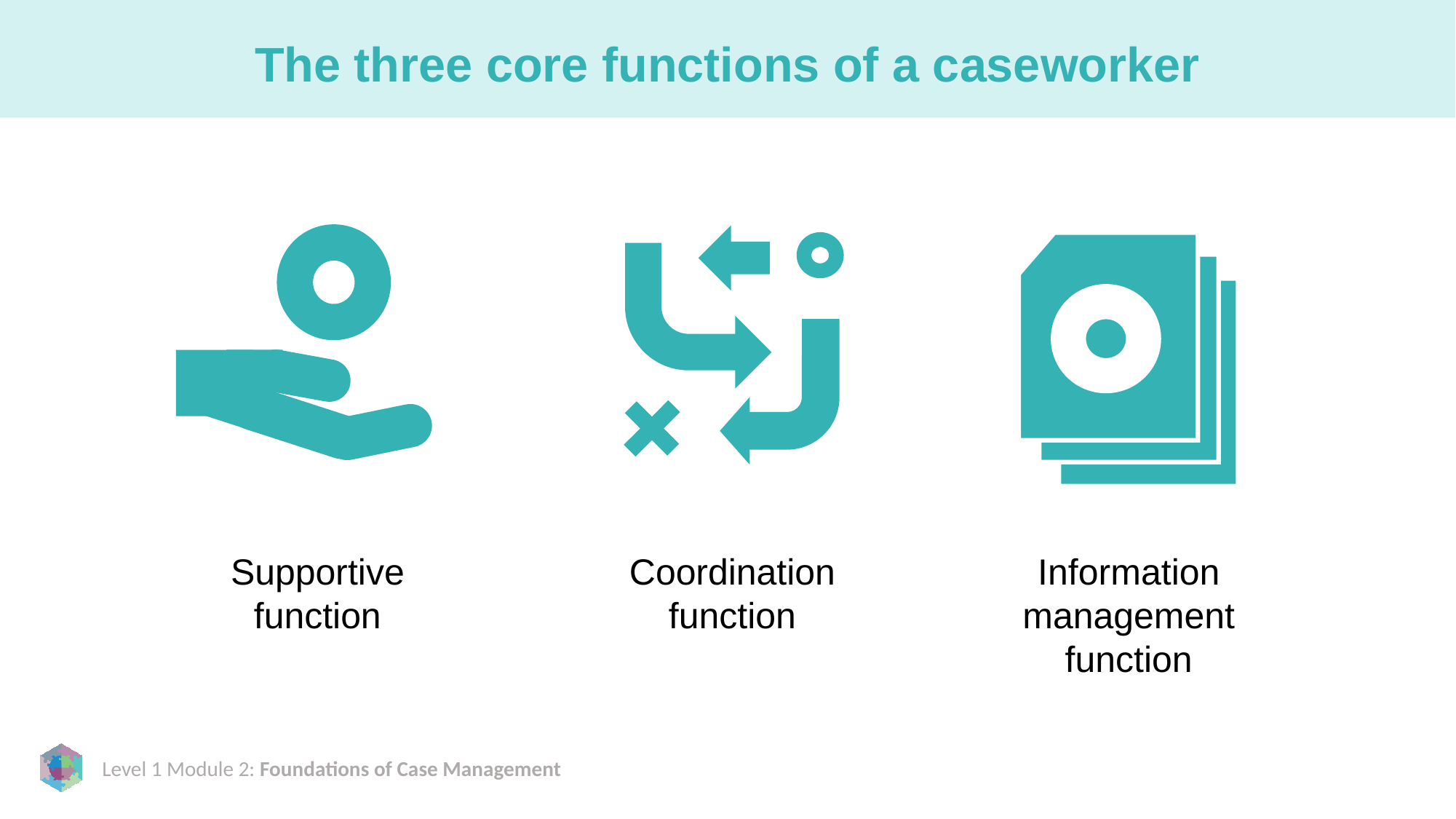

# The three core functions of a caseworker

Supportive function
Coordination function
Information management function